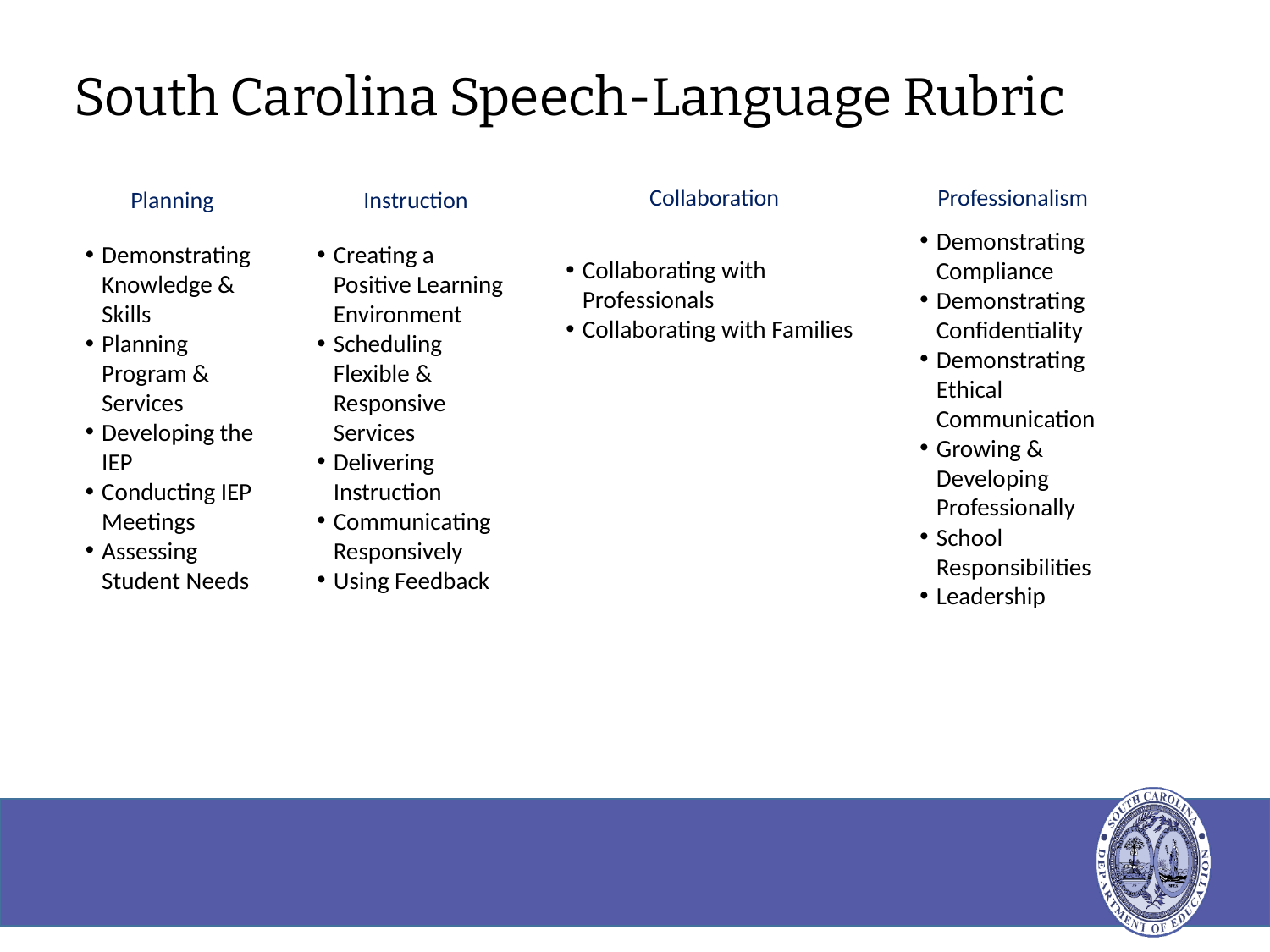

# South Carolina Speech-Language Rubric
Professionalism
Collaboration
Instruction
Planning
Demonstrating Compliance
Demonstrating Confidentiality
Demonstrating Ethical Communication
Growing & Developing Professionally
School Responsibilities
Leadership
Demonstrating Knowledge & Skills
Planning Program & Services
Developing the IEP
Conducting IEP Meetings
Assessing Student Needs
Creating a Positive Learning Environment
Scheduling Flexible & Responsive Services
Delivering Instruction
Communicating Responsively
Using Feedback
Collaborating with Professionals
Collaborating with Families